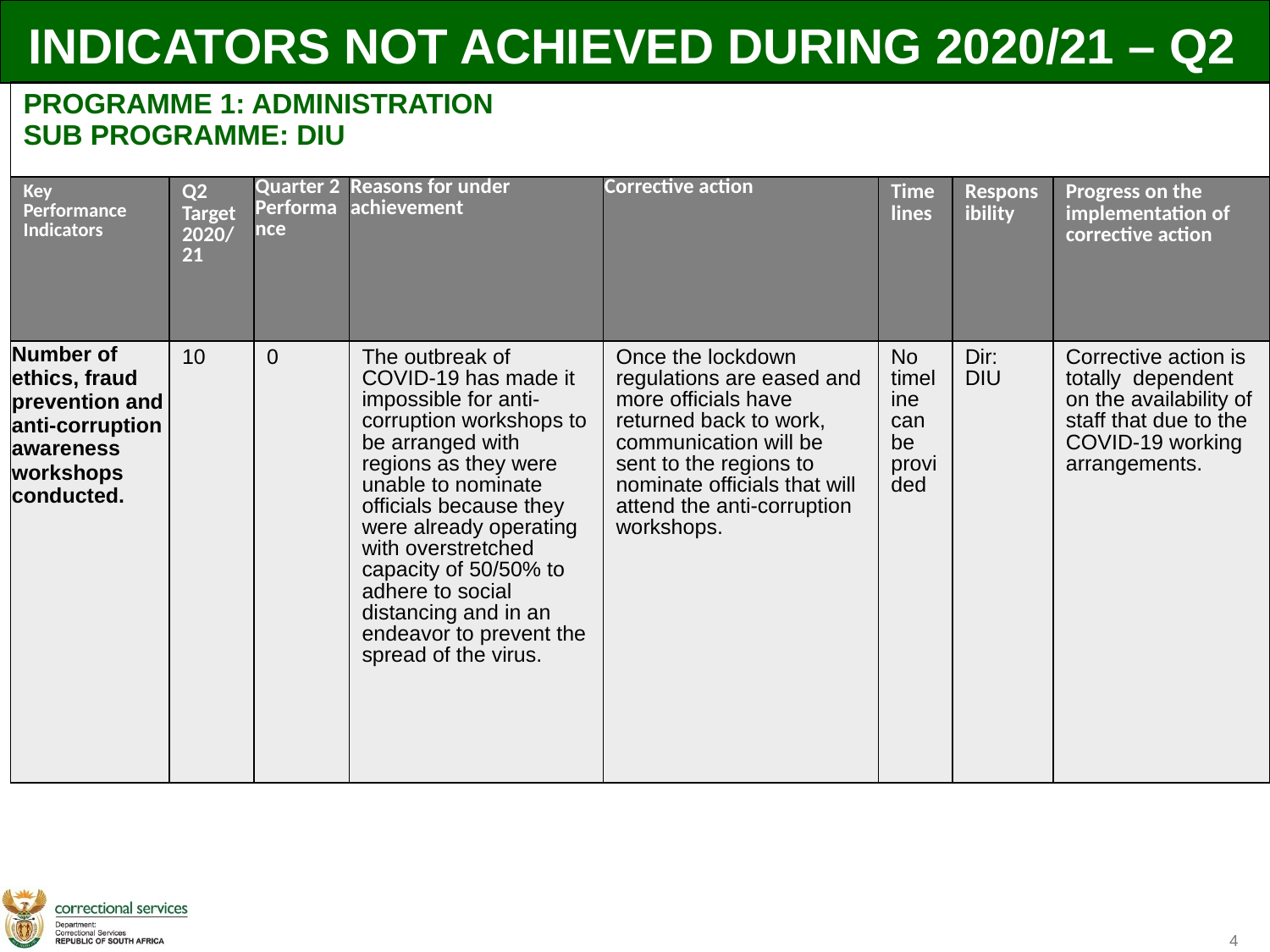

INDICATORS NOT ACHIEVED DURING 2020/21 – Q2
| PROGRAMME 1: ADMINISTRATION SUB PROGRAMME: DIU |  |  |  |  |  |  |  |
| --- | --- | --- | --- | --- | --- | --- | --- |
| Key Performance Indicators | Q2 Target 2020/21 | Quarter 2 Performance | Reasons for under achievement | Corrective action | Timelines | Responsibility | Progress on the implementation of corrective action |
| Number of ethics, fraud prevention and anti-corruption awareness workshops conducted. | 10 | 0 | The outbreak of COVID-19 has made it impossible for anti-corruption workshops to be arranged with regions as they were unable to nominate officials because they were already operating with overstretched capacity of 50/50% to adhere to social distancing and in an endeavor to prevent the spread of the virus. | Once the lockdown regulations are eased and more officials have returned back to work, communication will be sent to the regions to nominate officials that will attend the anti-corruption workshops. | No timeline can be provided | Dir: DIU | Corrective action is totally dependent on the availability of staff that due to the COVID-19 working arrangements. |